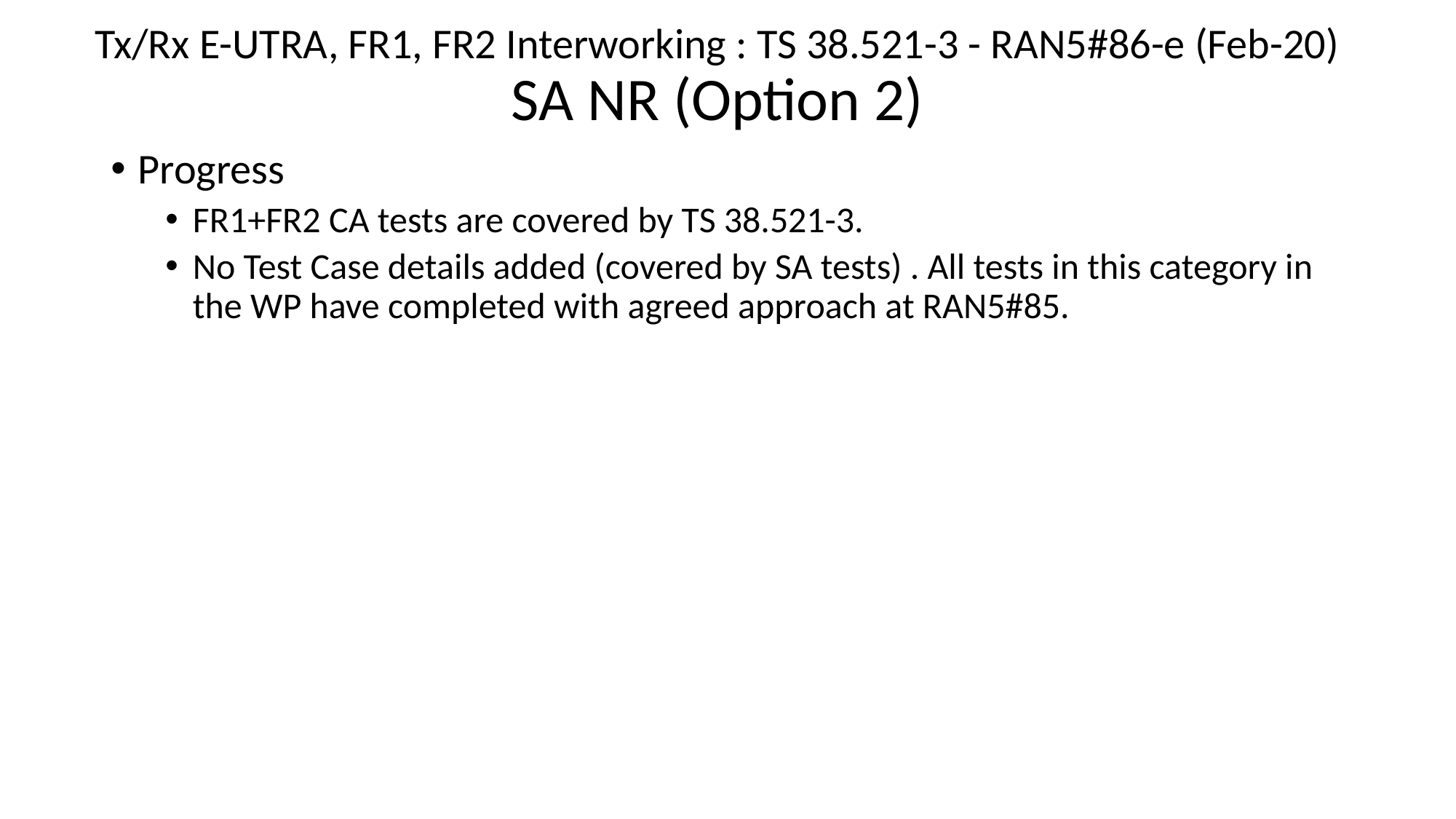

# Tx/Rx E-UTRA, FR1, FR2 Interworking : TS 38.521-3 - RAN5#86-e (Feb-20) SA NR (Option 2)
Progress
FR1+FR2 CA tests are covered by TS 38.521-3.
No Test Case details added (covered by SA tests) . All tests in this category in the WP have completed with agreed approach at RAN5#85.